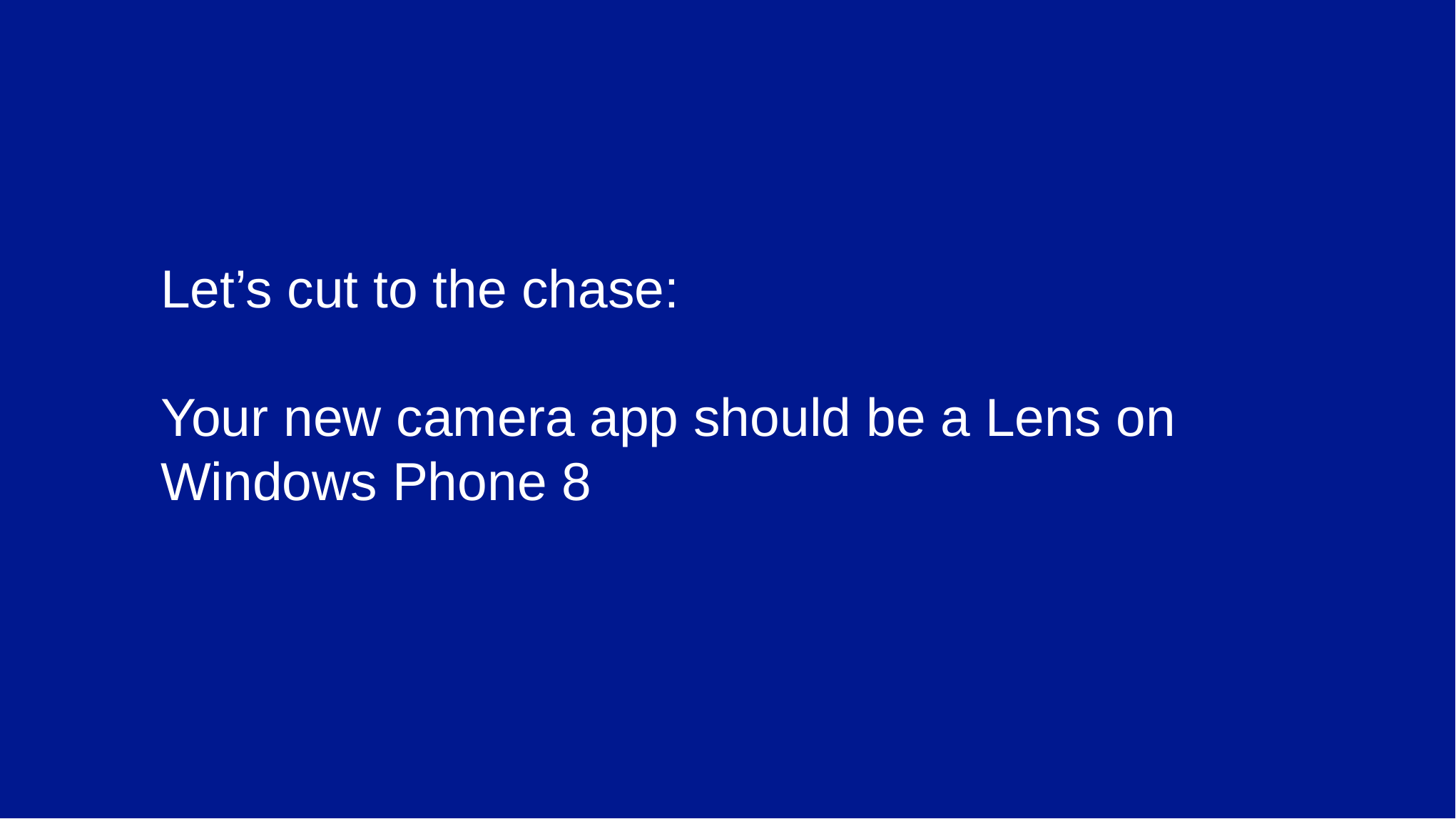

# Let’s cut to the chase: Your new camera app should be a Lens on Windows Phone 8